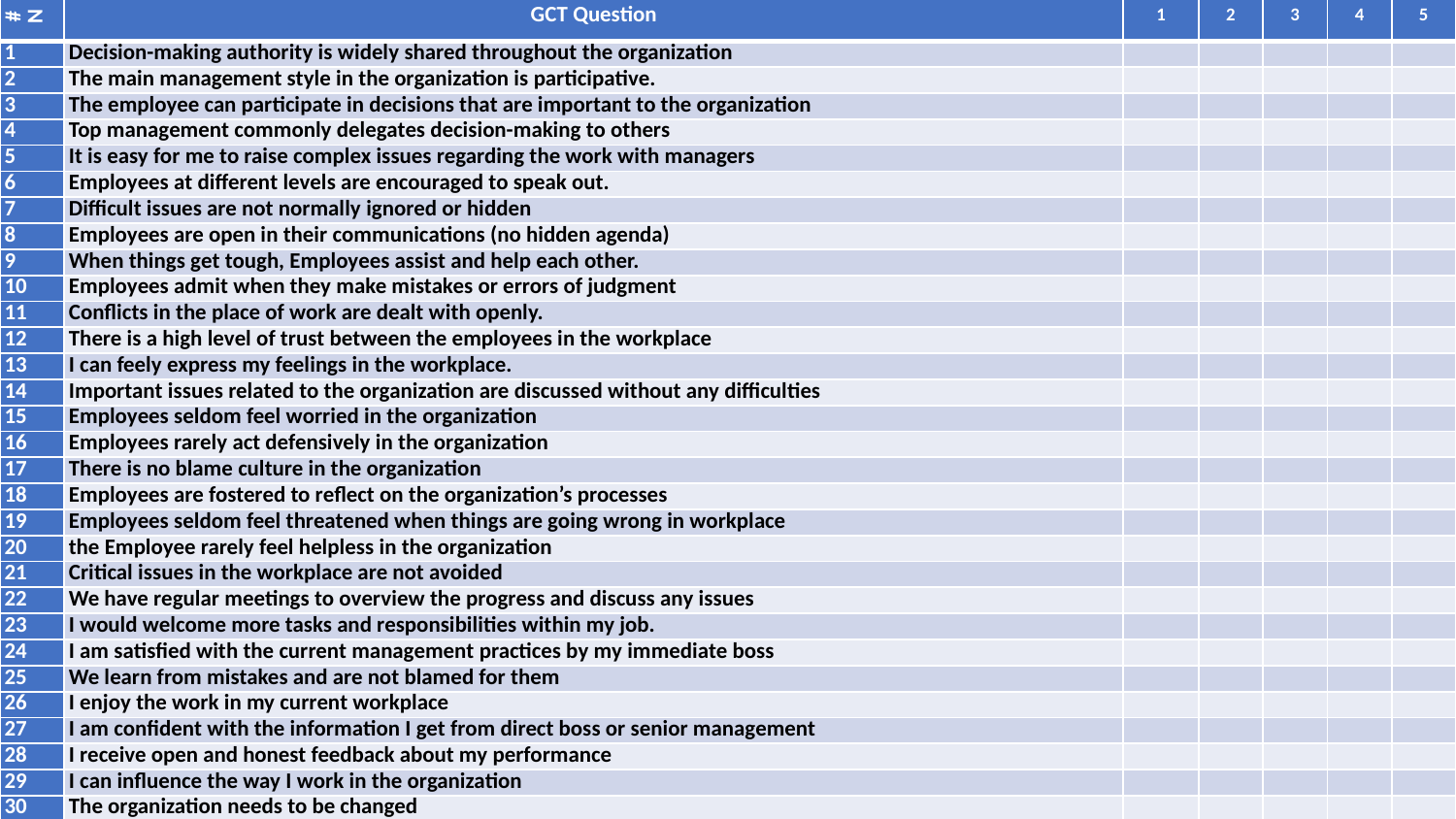

| N# | GCT Question | 1 | 2 | 3 | 4 | 5 |
| --- | --- | --- | --- | --- | --- | --- |
| 1 | Decision-making authority is widely shared throughout the organization |  |  |  |  |  |
| 2 | The main management style in the organization is participative. |  |  |  |  |  |
| 3 | The employee can participate in decisions that are important to the organization |  |  |  |  |  |
| 4 | Top management commonly delegates decision-making to others |  |  |  |  |  |
| 5 | It is easy for me to raise complex issues regarding the work with managers |  |  |  |  |  |
| 6 | Employees at different levels are encouraged to speak out. |  |  |  |  |  |
| 7 | Difficult issues are not normally ignored or hidden |  |  |  |  |  |
| 8 | Employees are open in their communications (no hidden agenda) |  |  |  |  |  |
| 9 | When things get tough, Employees assist and help each other. |  |  |  |  |  |
| 10 | Employees admit when they make mistakes or errors of judgment |  |  |  |  |  |
| 11 | Conflicts in the place of work are dealt with openly. |  |  |  |  |  |
| 12 | There is a high level of trust between the employees in the workplace |  |  |  |  |  |
| 13 | I can feely express my feelings in the workplace. |  |  |  |  |  |
| 14 | Important issues related to the organization are discussed without any difficulties |  |  |  |  |  |
| 15 | Employees seldom feel worried in the organization |  |  |  |  |  |
| 16 | Employees rarely act defensively in the organization |  |  |  |  |  |
| 17 | There is no blame culture in the organization |  |  |  |  |  |
| 18 | Employees are fostered to reflect on the organization’s processes |  |  |  |  |  |
| 19 | Employees seldom feel threatened when things are going wrong in workplace |  |  |  |  |  |
| 20 | the Employee rarely feel helpless in the organization |  |  |  |  |  |
| 21 | Critical issues in the workplace are not avoided |  |  |  |  |  |
| 22 | We have regular meetings to overview the progress and discuss any issues |  |  |  |  |  |
| 23 | I would welcome more tasks and responsibilities within my job. |  |  |  |  |  |
| 24 | I am satisfied with the current management practices by my immediate boss |  |  |  |  |  |
| 25 | We learn from mistakes and are not blamed for them |  |  |  |  |  |
| 26 | I enjoy the work in my current workplace |  |  |  |  |  |
| 27 | I am confident with the information I get from direct boss or senior management |  |  |  |  |  |
| 28 | I receive open and honest feedback about my performance |  |  |  |  |  |
| 29 | I can influence the way I work in the organization |  |  |  |  |  |
| 30 | The organization needs to be changed |  |  |  |  |  |